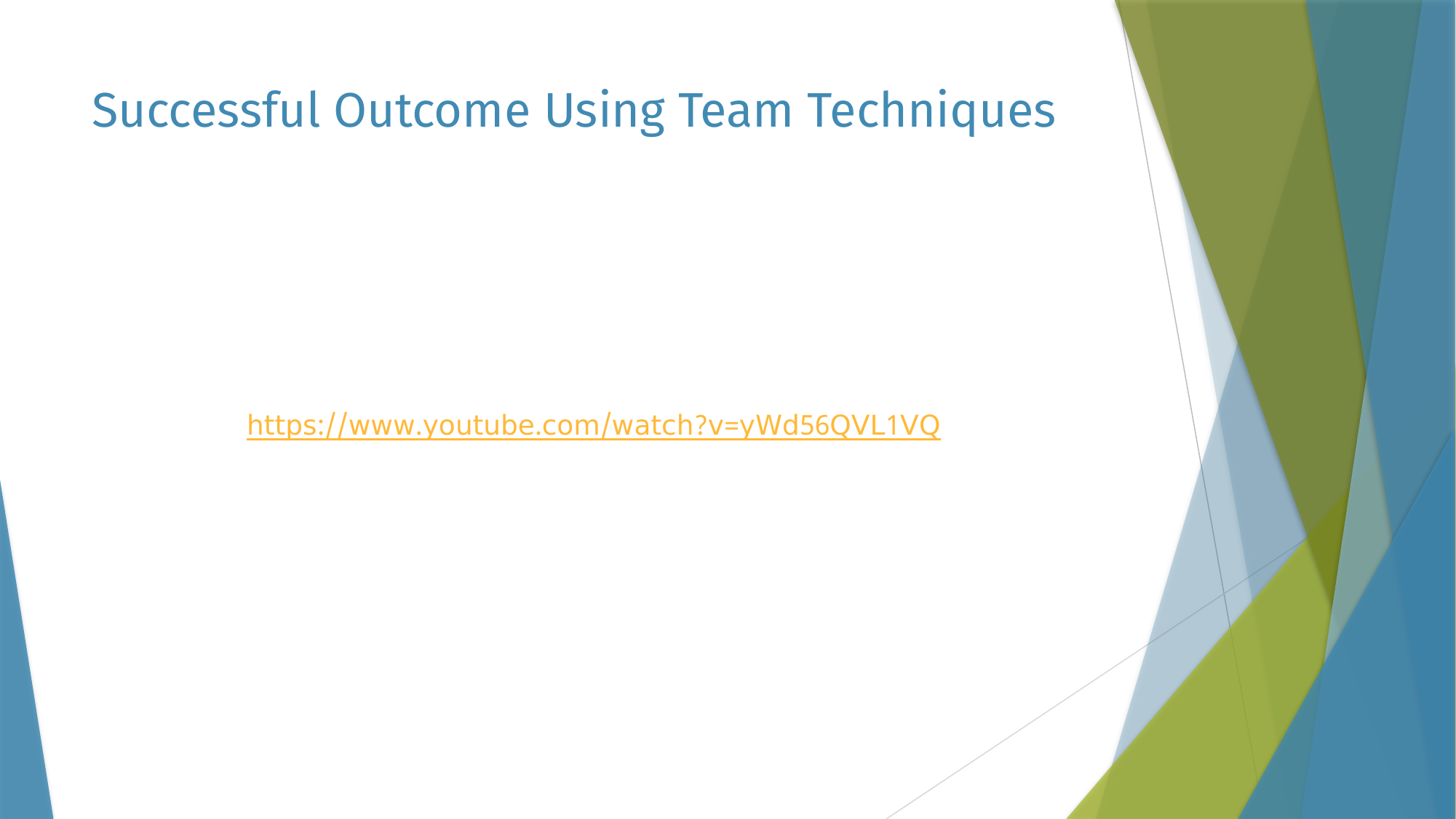

# Successful Outcome Using Team Techniques

https://www.youtube.com/watch?v=yWd56QVL1VQ